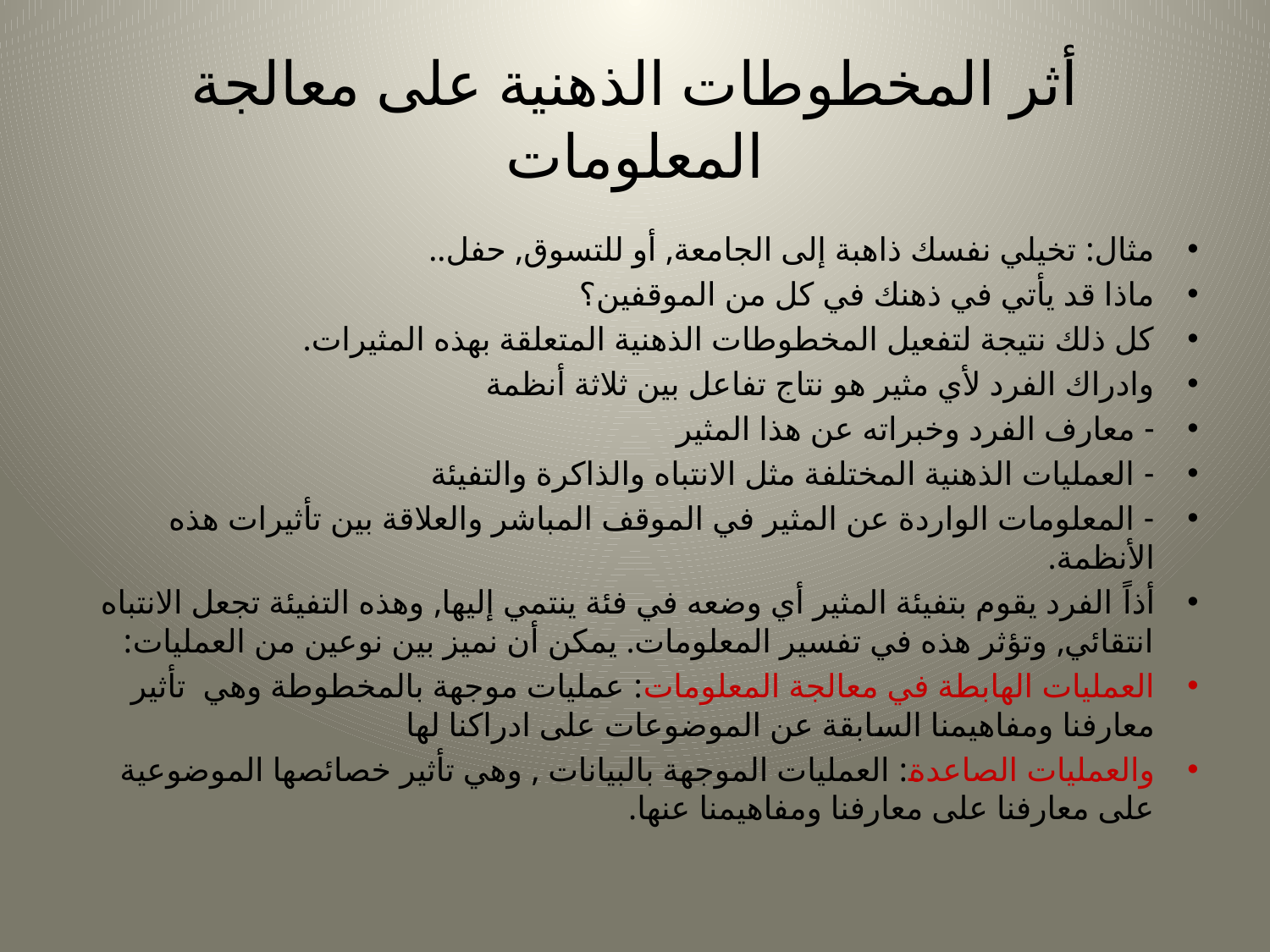

# أثر المخطوطات الذهنية على معالجة المعلومات
مثال: تخيلي نفسك ذاهبة إلى الجامعة, أو للتسوق, حفل..
ماذا قد يأتي في ذهنك في كل من الموقفين؟
كل ذلك نتيجة لتفعيل المخطوطات الذهنية المتعلقة بهذه المثيرات.
وادراك الفرد لأي مثير هو نتاج تفاعل بين ثلاثة أنظمة
- معارف الفرد وخبراته عن هذا المثير
- العمليات الذهنية المختلفة مثل الانتباه والذاكرة والتفيئة
- المعلومات الواردة عن المثير في الموقف المباشر والعلاقة بين تأثيرات هذه الأنظمة.
أذاً الفرد يقوم بتفيئة المثير أي وضعه في فئة ينتمي إليها, وهذه التفيئة تجعل الانتباه انتقائي, وتؤثر هذه في تفسير المعلومات. يمكن أن نميز بين نوعين من العمليات:
العمليات الهابطة في معالجة المعلومات: عمليات موجهة بالمخطوطة وهي  تأثير معارفنا ومفاهيمنا السابقة عن الموضوعات على ادراكنا لها
والعمليات الصاعدة: العمليات الموجهة بالبيانات , وهي تأثير خصائصها الموضوعية على معارفنا على معارفنا ومفاهيمنا عنها.